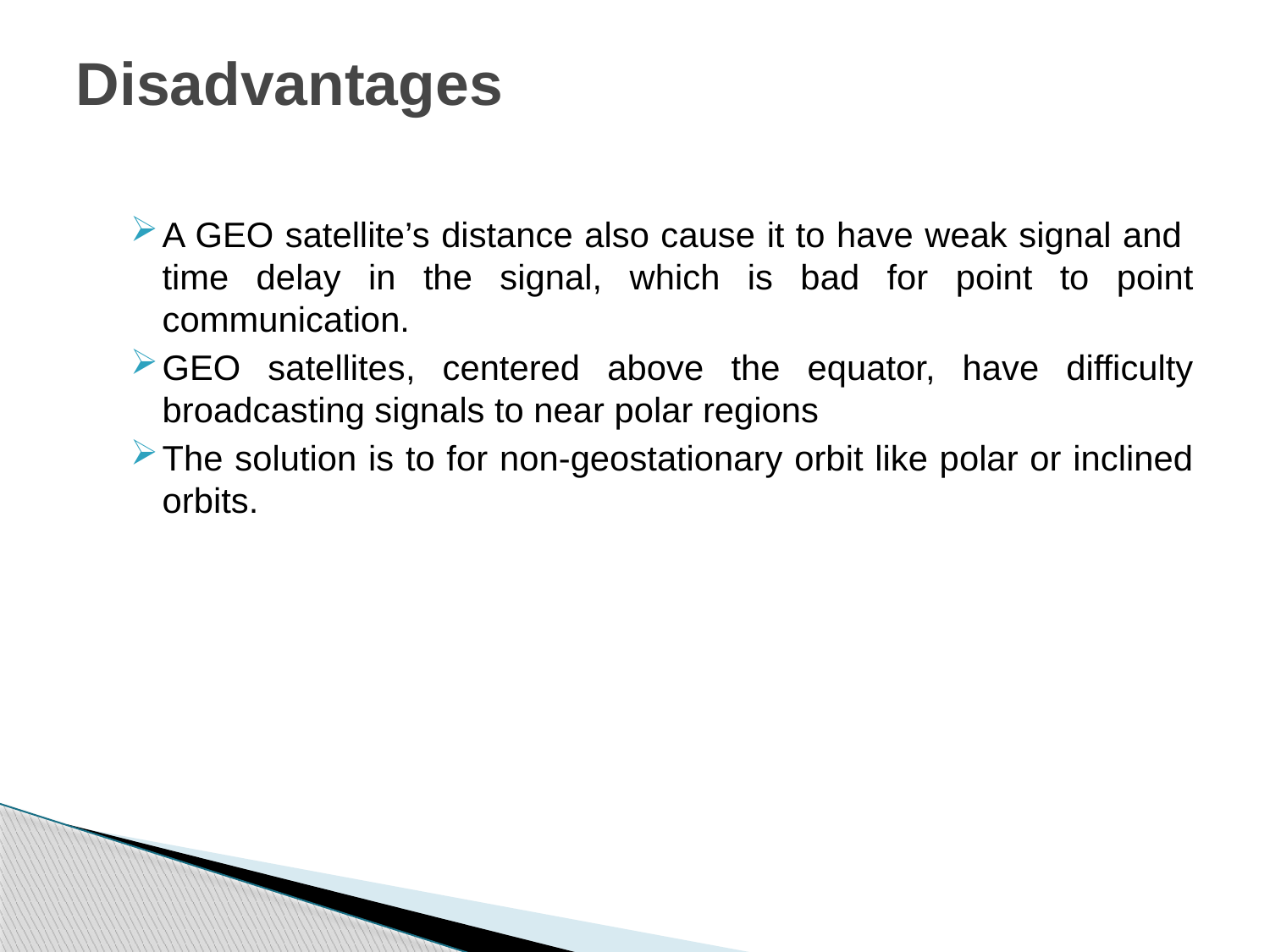

# Disadvantages
A GEO satellite’s distance also cause it to have weak signal and  time delay in the signal, which is bad for point to point communication.
GEO satellites, centered above the equator, have difficulty broadcasting signals to near polar regions
The solution is to for non-geostationary orbit like polar or inclined orbits.